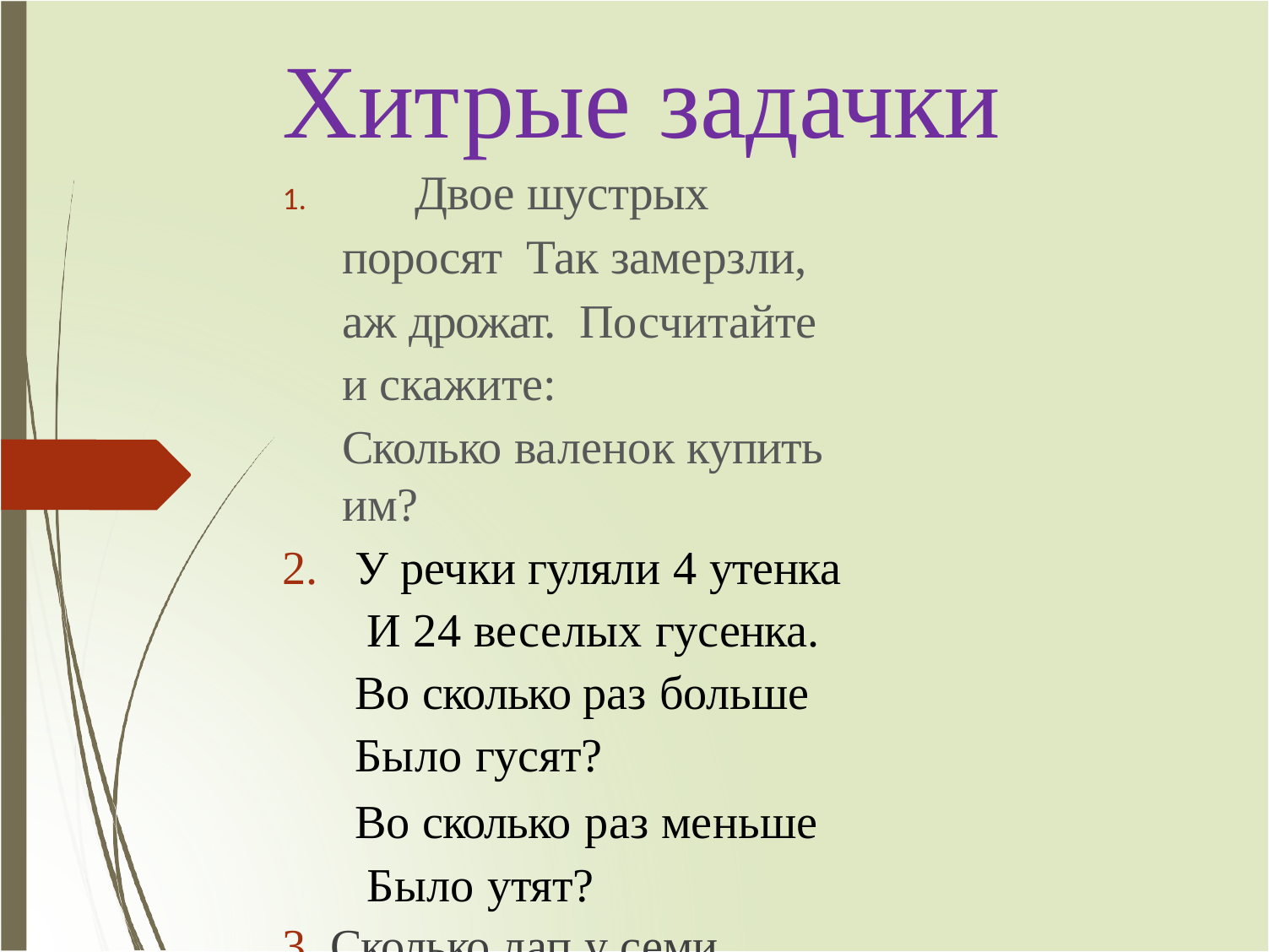

# Хитрые задачки
	Двое шустрых поросят  Так замерзли, аж дрожат.  Посчитайте и скажите:
Сколько валенок купить им?
У речки гуляли 4 утенка  И 24 веселых гусенка.  Во сколько раз больше  Было гусят?
Во сколько раз меньше  Было утят?
Сколько лап у семи медвежат?